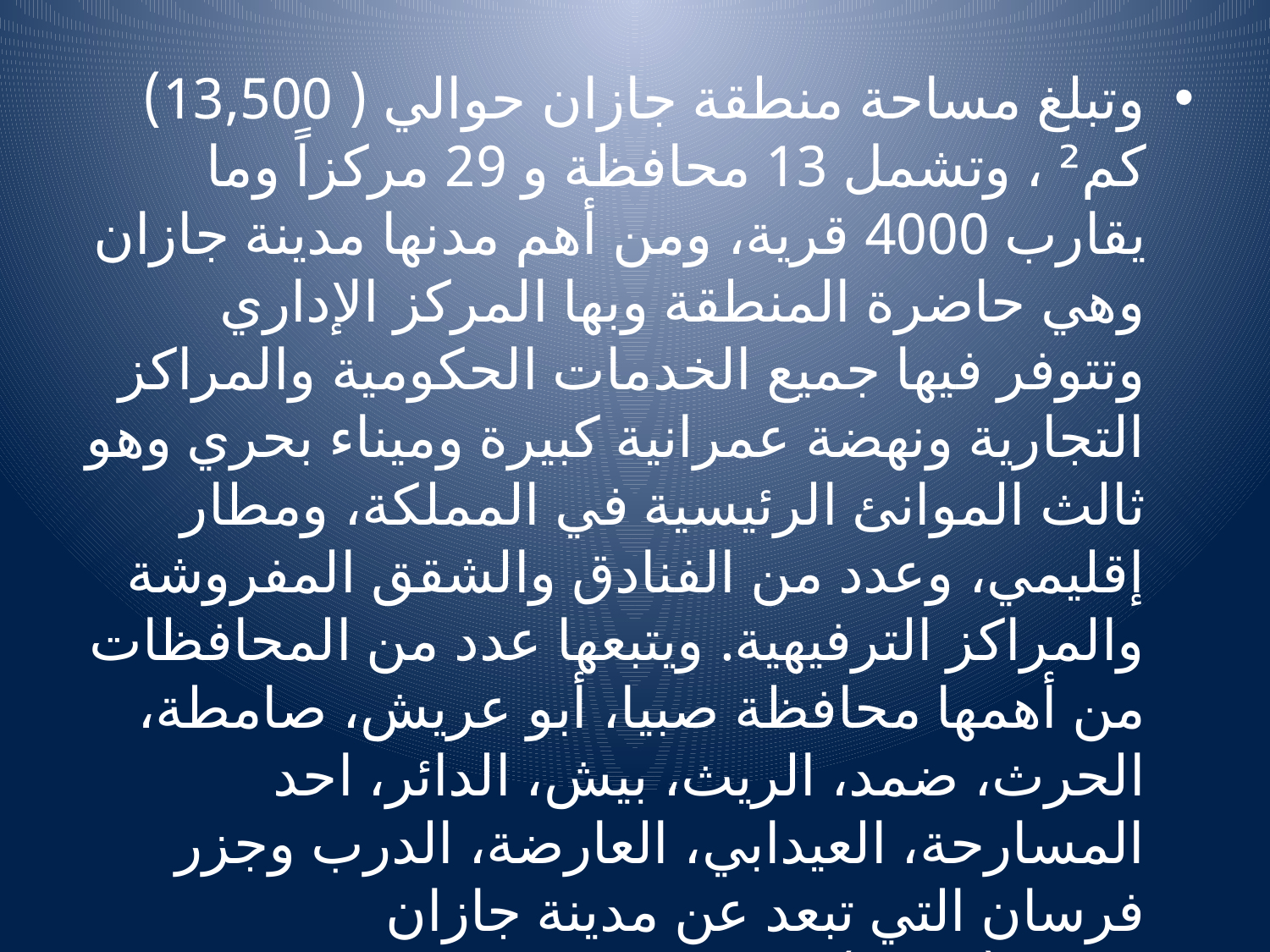

وتبلغ مساحة منطقة جازان حوالي ( 13,500) كم² ، وتشمل 13 محافظة و 29 مركزاً وما يقارب 4000 قرية، ومن أهم مدنها مدينة جازان وهي حاضرة المنطقة وبها المركز الإداري وتتوفر فيها جميع الخدمات الحكومية والمراكز التجارية ونهضة عمرانية كبيرة وميناء بحري وهو ثالث الموانئ الرئيسية في المملكة، ومطار إقليمي، وعدد من الفنادق والشقق المفروشة والمراكز الترفيهية. ويتبعها عدد من المحافظات من أهمها محافظة صبيا، أبو عريش، صامطة، الحرث، ضمد، الريث، بيش، الدائر، احد المسارحة، العيدابي، العارضة، الدرب وجزر فرسان التي تبعد عن مدينة جازان حوالي(35كم) .